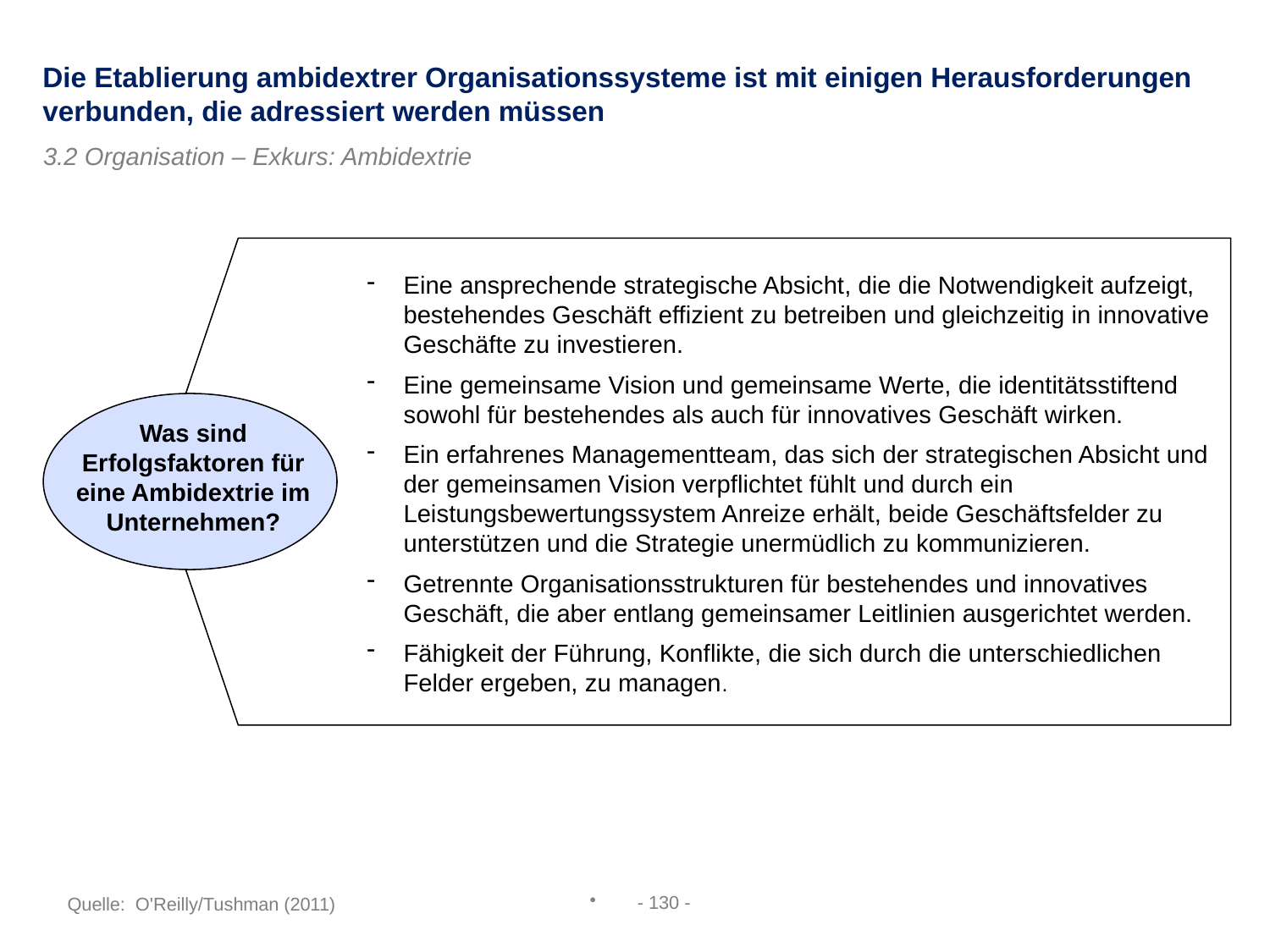

Die Etablierung ambidextrer Organisationssysteme ist mit einigen Herausforderungen verbunden, die adressiert werden müssen
3.2 Organisation – Exkurs: Ambidextrie

Eine ansprechende strategische Absicht, die die Notwendigkeit aufzeigt, bestehendes Geschäft effizient zu betreiben und gleichzeitig in innovative Geschäfte zu investieren.
Eine gemeinsame Vision und gemeinsame Werte, die identitätsstiftend sowohl für bestehendes als auch für innovatives Geschäft wirken.
Ein erfahrenes Managementteam, das sich der strategischen Absicht und der gemeinsamen Vision verpflichtet fühlt und durch ein Leistungsbewertungssystem Anreize erhält, beide Geschäftsfelder zu unterstützen und die Strategie unermüdlich zu kommunizieren.
Getrennte Organisationsstrukturen für bestehendes und innovatives Geschäft, die aber entlang gemeinsamer Leitlinien ausgerichtet werden.
Fähigkeit der Führung, Konflikte, die sich durch die unterschiedlichen Felder ergeben, zu managen.

Was sind Erfolgsfaktoren für eine Ambidextrie im Unternehmen?
- 130 -
Quelle:  O'Reilly/Tushman (2011)